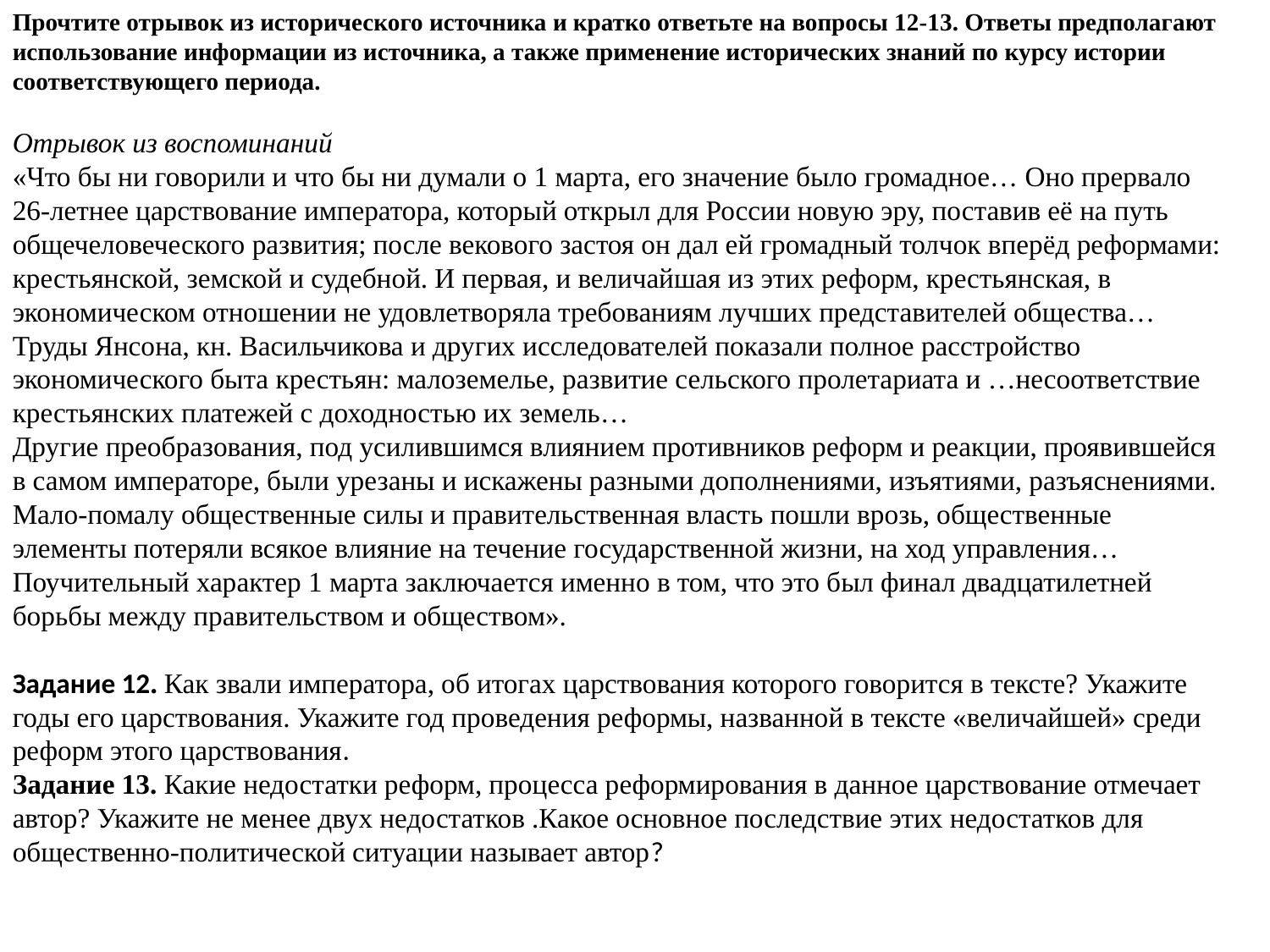

Прочтите отрывок из исторического источника и кратко ответьте на вопросы 12-13. Ответы предполагают использование информации из источника, а также применение исторических знаний по курсу истории соответствующего периода.
Отрывок из воспоминаний
«Что бы ни говорили и что бы ни думали о 1 марта, его значение было громадное… Оно прервало 26-летнее царствование императора, который открыл для России новую эру, поставив её на путь общечеловеческого развития; после векового застоя он дал ей громадный толчок вперёд реформами: крестьянской, земской и судебной. И первая, и величайшая из этих реформ, крестьянская, в экономическом отношении не удовлетворяла требованиям лучших представителей общества… Труды Янсона, кн. Васильчикова и других исследователей показали полное расстройство экономического быта крестьян: малоземелье, развитие сельского пролетариата и …несоответствие крестьянских платежей с доходностью их земель…
Другие преобразования, под усилившимся влиянием противников реформ и реакции, проявившейся в самом императоре, были урезаны и искажены разными дополнениями, изъятиями, разъяснениями. Мало-помалу общественные силы и правительственная власть пошли врозь, общественные элементы потеряли всякое влияние на течение государственной жизни, на ход управления…
Поучительный характер 1 марта заключается именно в том, что это был финал двадцатилетней борьбы между правительством и обществом».

Задание 12. Как звали императора, об итогах царствования которого говорится в тексте? Укажите годы его царствования. Укажите год проведения реформы, названной в тексте «величайшей» среди реформ этого царствования.
Задание 13. Какие недостатки реформ, процесса реформирования в данное царствование отмечает автор? Укажите не менее двух недостатков .Какое основное последствие этих недостатков для общественно-политической ситуации называет автор?